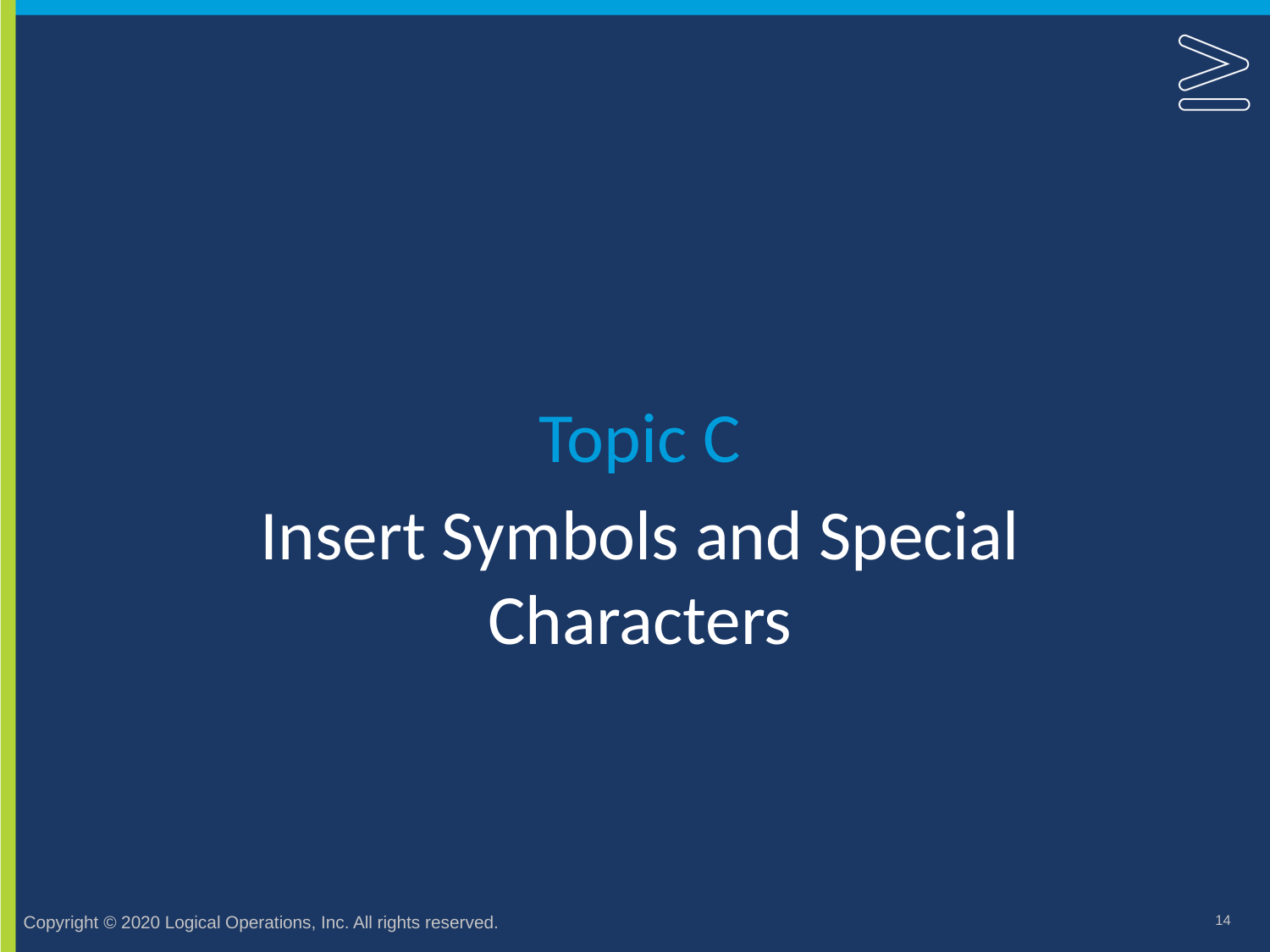

Topic C
# Insert Symbols and Special Characters
14